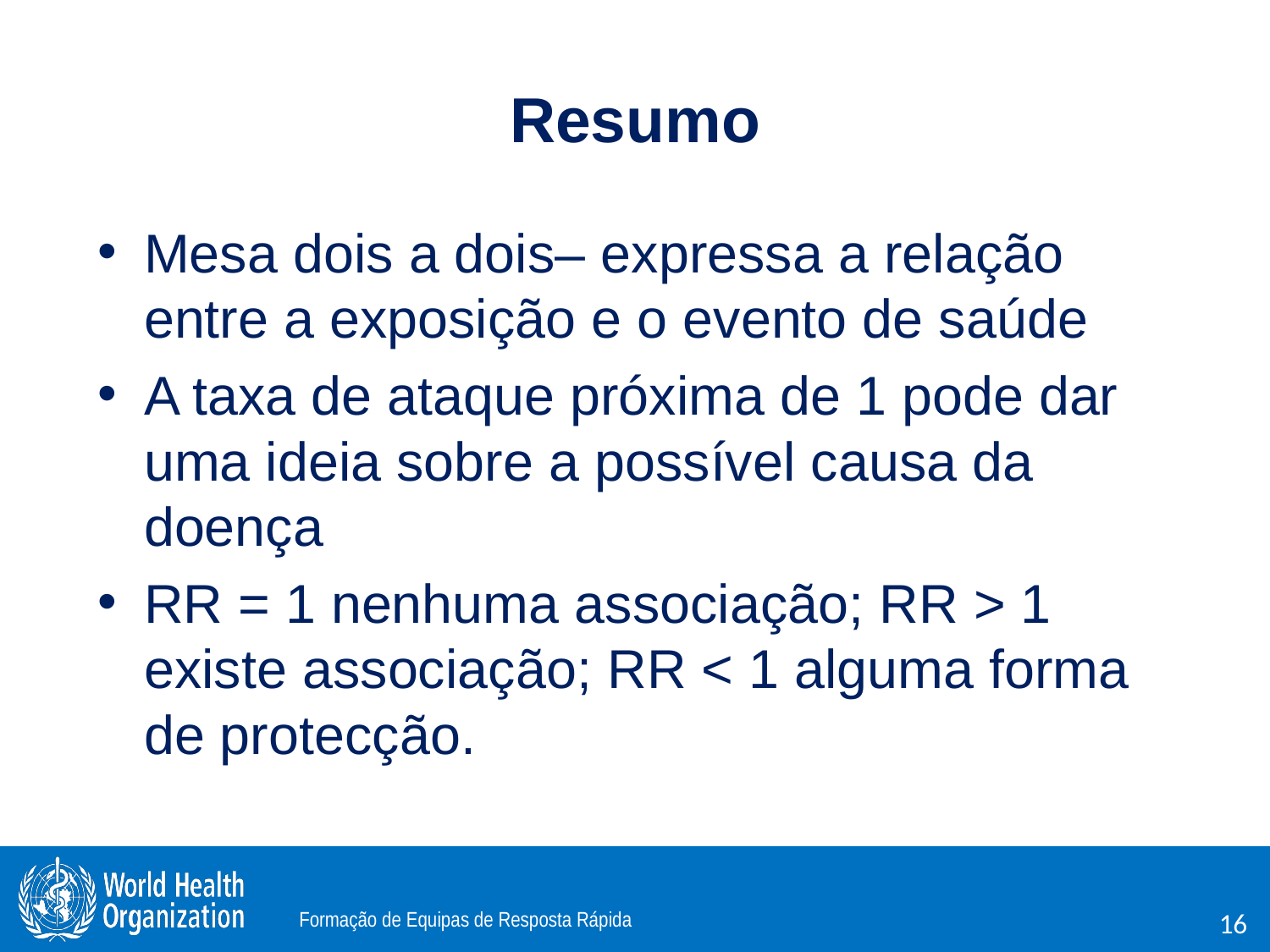

# Resumo
Mesa dois a dois– expressa a relação entre a exposição e o evento de saúde
A taxa de ataque próxima de 1 pode dar uma ideia sobre a possível causa da doença
RR = 1 nenhuma associação; RR > 1 existe associação; RR < 1 alguma forma de protecção.